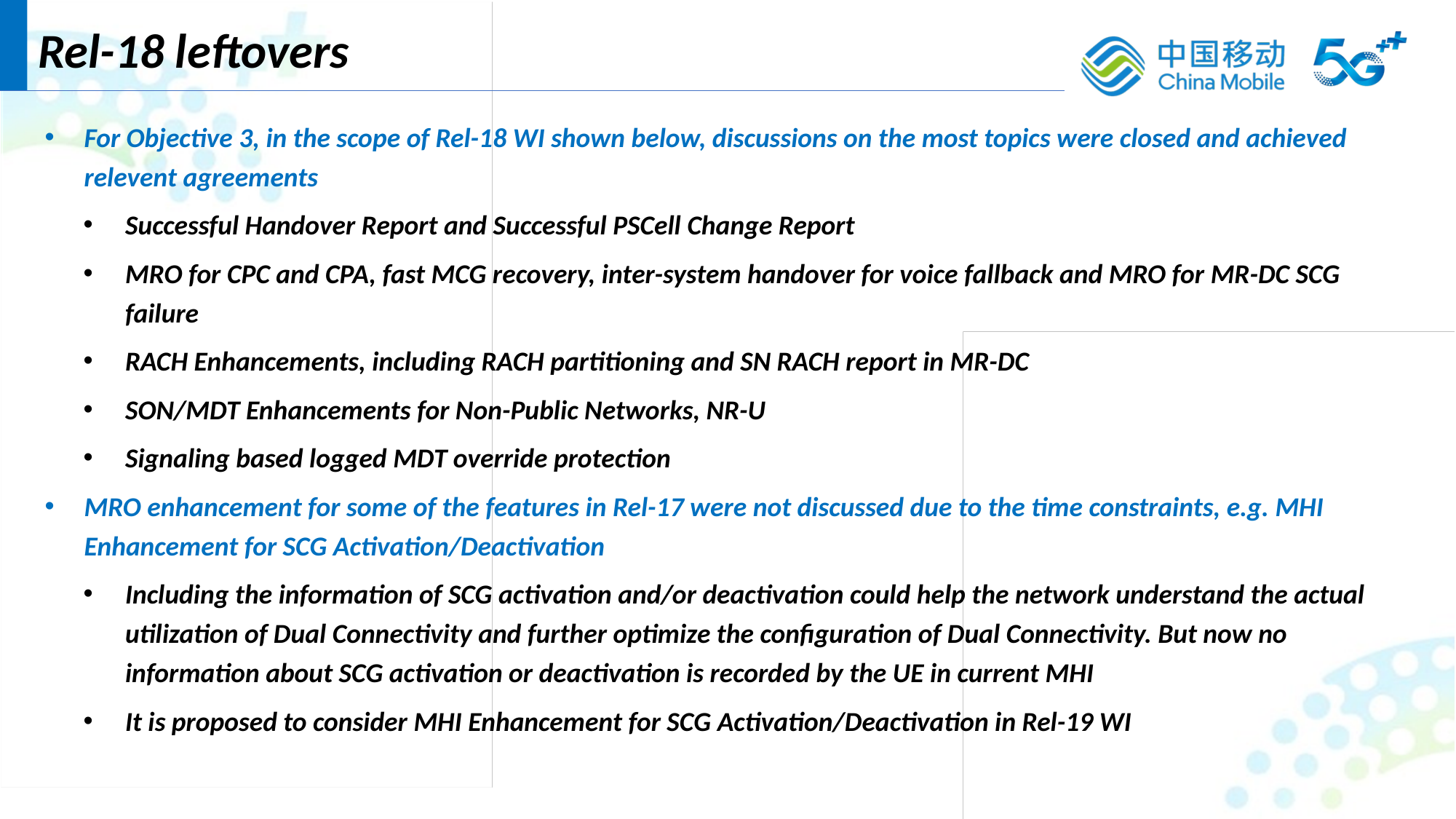

Rel-18 leftovers
For Objective 3, in the scope of Rel-18 WI shown below, discussions on the most topics were closed and achieved relevent agreements
Successful Handover Report and Successful PSCell Change Report
MRO for CPC and CPA, fast MCG recovery, inter-system handover for voice fallback and MRO for MR-DC SCG failure
RACH Enhancements, including RACH partitioning and SN RACH report in MR-DC
SON/MDT Enhancements for Non-Public Networks, NR-U
Signaling based logged MDT override protection
MRO enhancement for some of the features in Rel-17 were not discussed due to the time constraints, e.g. MHI Enhancement for SCG Activation/Deactivation
Including the information of SCG activation and/or deactivation could help the network understand the actual utilization of Dual Connectivity and further optimize the configuration of Dual Connectivity. But now no information about SCG activation or deactivation is recorded by the UE in current MHI
It is proposed to consider MHI Enhancement for SCG Activation/Deactivation in Rel-19 WI